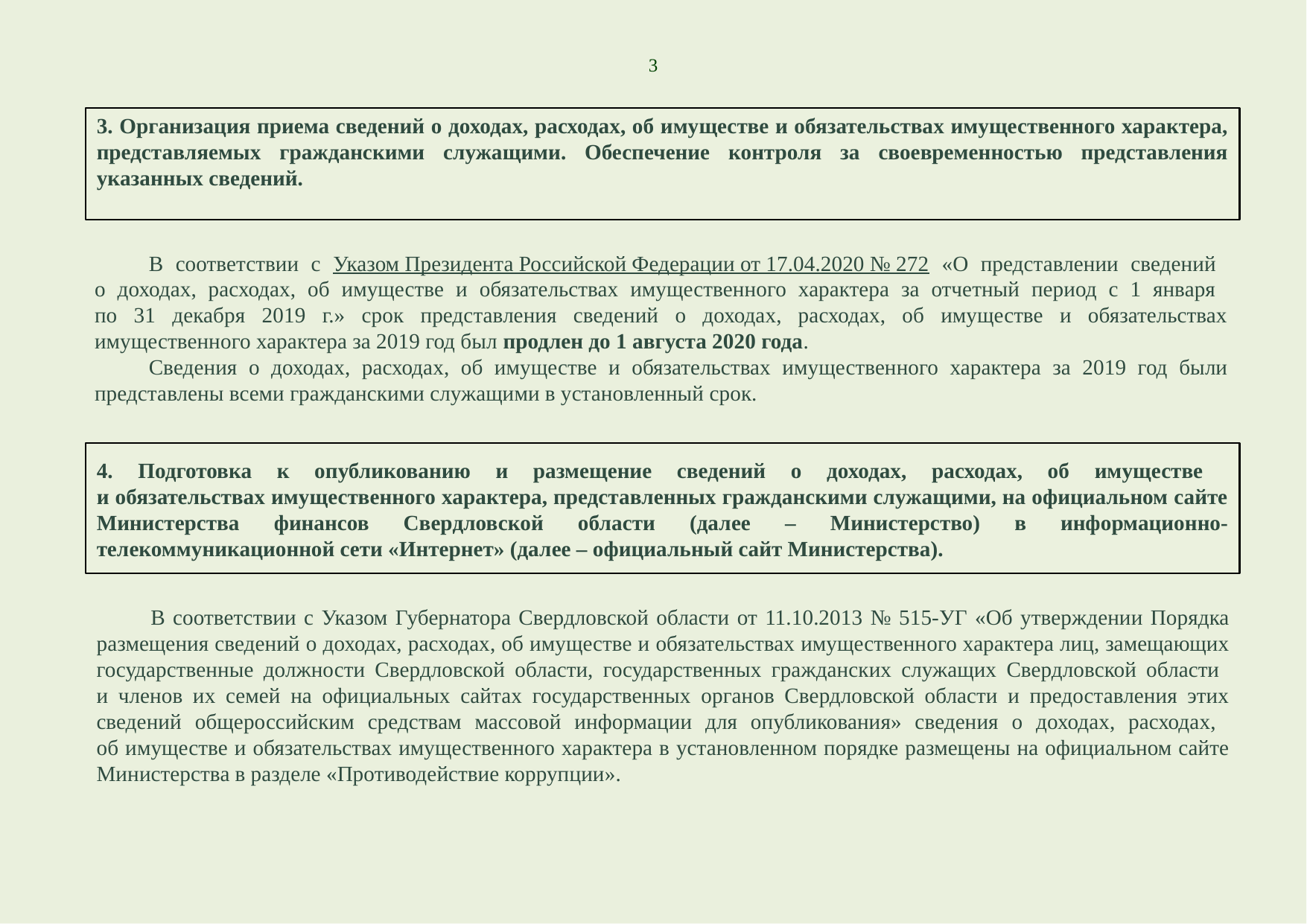

3
3. Организация приема сведений о доходах, расходах, об имуществе и обязательствах имущественного характера, представляемых гражданскими служащими. Обеспечение контроля за своевременностью представления указанных сведений.

В соответствии с Указом Президента Российской Федерации от 17.04.2020 № 272 «О представлении сведений
о доходах, расходах, об имуществе и обязательствах имущественного характера за отчетный период с 1 января
по 31 декабря 2019 г.» срок представления сведений о доходах, расходах, об имуществе и обязательствах имущественного характера за 2019 год был продлен до 1 августа 2020 года.
Сведения о доходах, расходах, об имуществе и обязательствах имущественного характера за 2019 год были представлены всеми гражданскими служащими в установленный срок.
4. Подготовка к опубликованию и размещение сведений о доходах, расходах, об имуществе
и обязательствах имущественного характера, представленных гражданскими служащими, на официальном сайте Министерства финансов Свердловской области (далее – Министерство) в информационно-телекоммуникационной сети «Интернет» (далее – официальный сайт Министерства).
В соответствии с Указом Губернатора Свердловской области от 11.10.2013 № 515-УГ «Об утверждении Порядка размещения сведений о доходах, расходах, об имуществе и обязательствах имущественного характера лиц, замещающих государственные должности Свердловской области, государственных гражданских служащих Свердловской области
и членов их семей на официальных сайтах государственных органов Свердловской области и предоставления этих сведений общероссийским средствам массовой информации для опубликования» сведения о доходах, расходах,
об имуществе и обязательствах имущественного характера в установленном порядке размещены на официальном сайте Министерства в разделе «Противодействие коррупции».